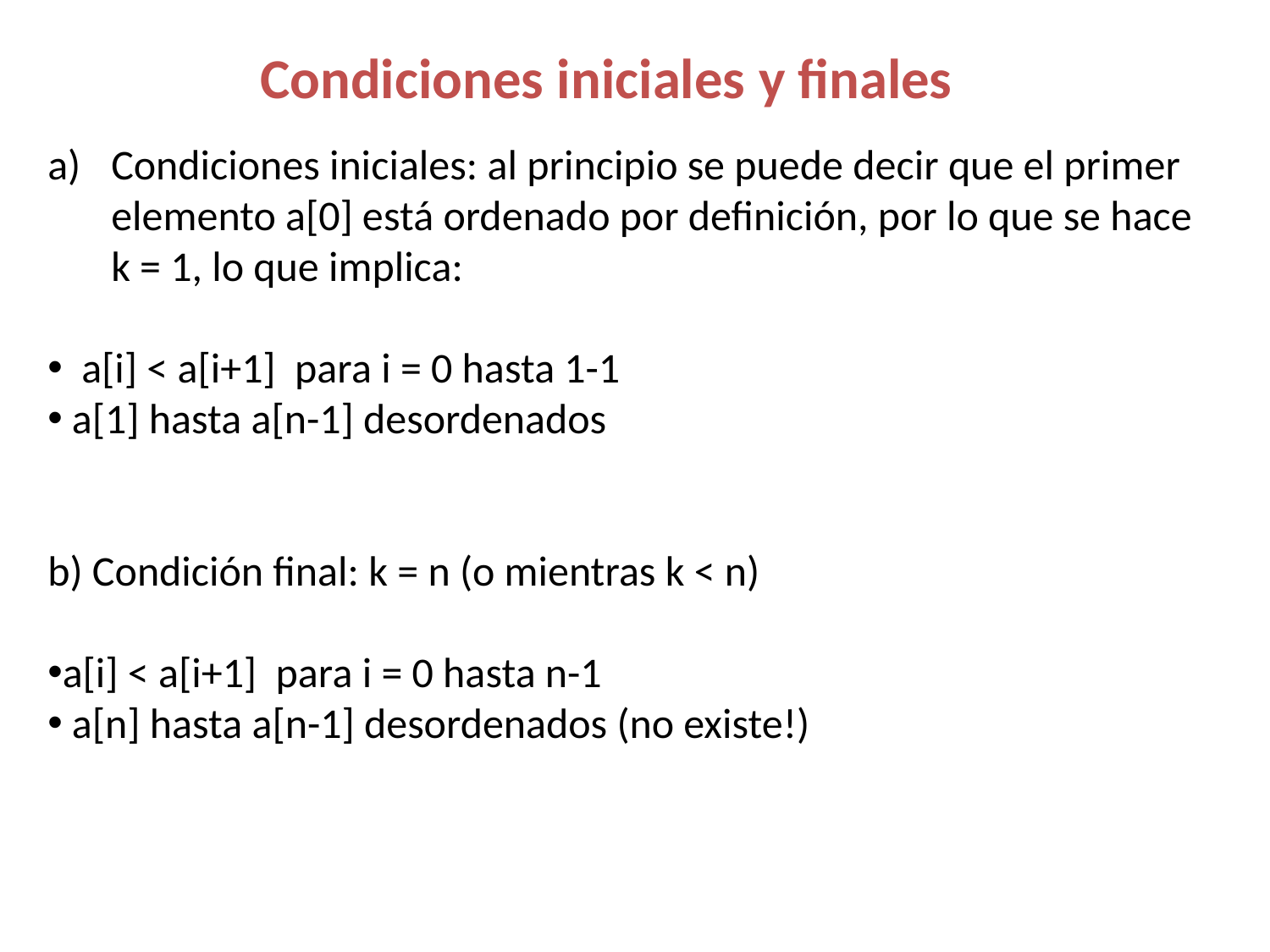

# Condiciones iniciales y finales
Condiciones iniciales: al principio se puede decir que el primer elemento a[0] está ordenado por definición, por lo que se hace k = 1, lo que implica:

  a[i] < a[i+1]  para i = 0 hasta 1-1
 a[1] hasta a[n-1] desordenados

b) Condición final: k = n (o mientras k < n)

a[i] < a[i+1]  para i = 0 hasta n-1
 a[n] hasta a[n-1] desordenados (no existe!)